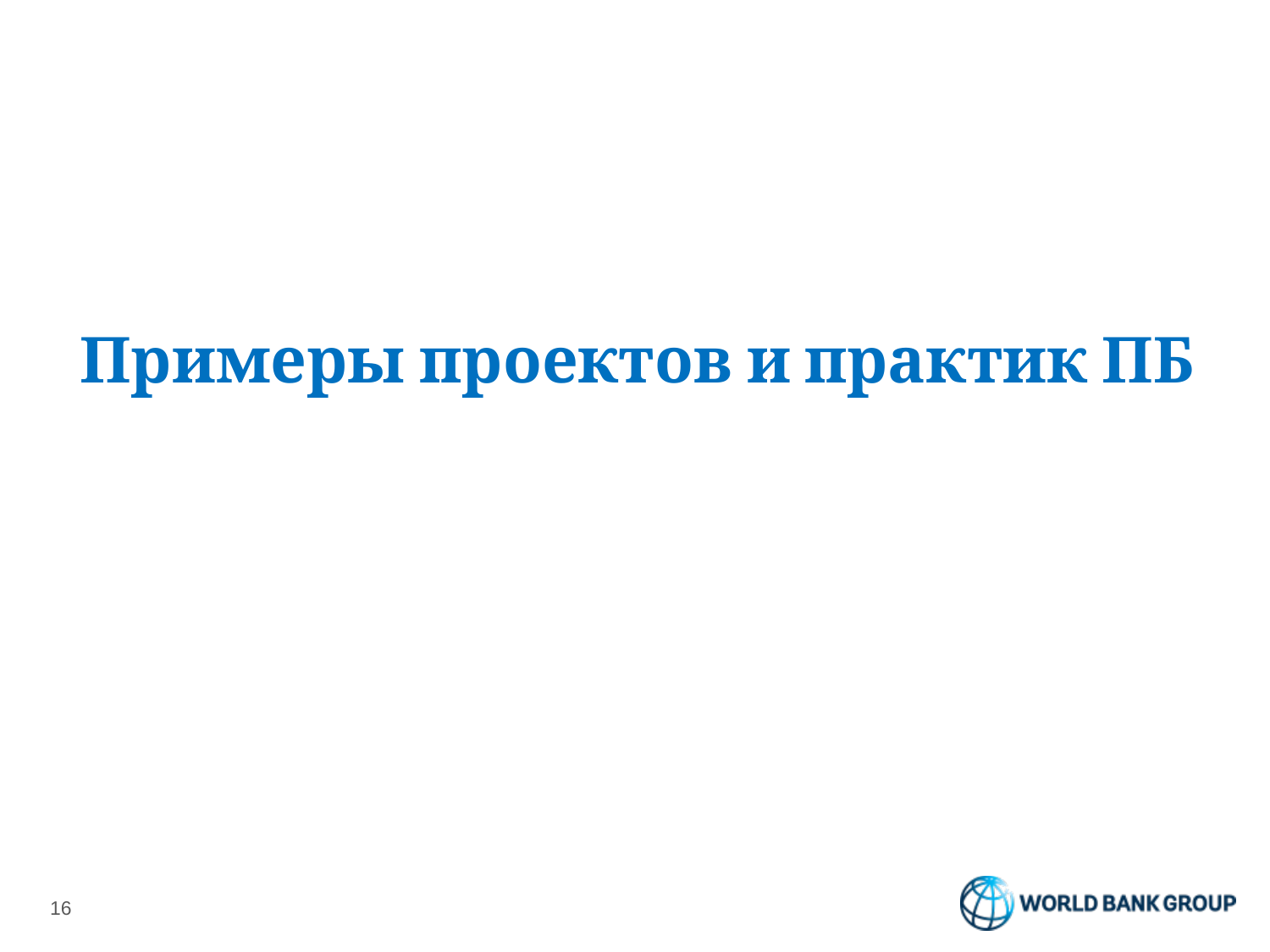

# Примеры проектов и практик ПБ
16